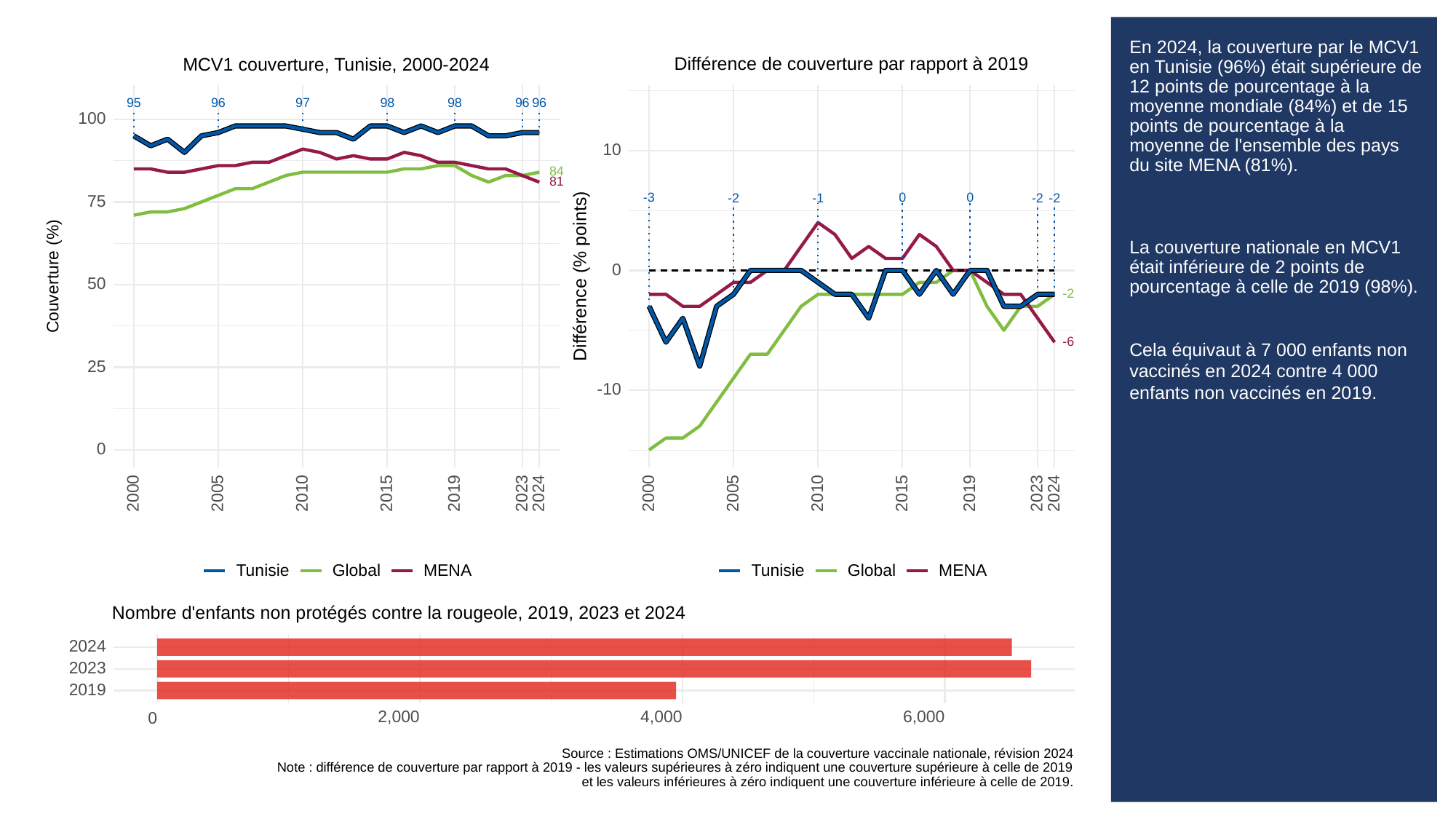

# En 2024, la couverture par le MCV1 en Tunisie (96%) était supérieure de 12 points de pourcentage à la moyenne mondiale (84%) et de 15 points de pourcentage à la moyenne de l'ensemble des pays du site MENA (81%).

La couverture nationale en MCV1 était inférieure de 2 points de pourcentage à celle de 2019 (98%).

Cela équivaut à 7 000 enfants non vaccinés en 2024 contre 4 000 enfants non vaccinés en 2019.

Différence de couverture par rapport à 2019
MCV1 couverture, Tunisie, 2000-2024

95
96
97
98
98
96
96

100

10

84
81
-3
0
0
-2
-1
-2
-2
75

0
Différence (% points)
Couverture (%)

50

-2

-6
25

-10

0

2023
2023
2000
2005
2010
2015
2019
2024
2000
2005
2010
2015
2019
2024
Global
Global
Tunisie
Tunisie
MENA
MENA

Nombre d'enfants non protégés contre la rougeole, 2019, 2023 et 2024

2024

2023

2019

2,000
4,000
6,000
0
Source : Estimations OMS/UNICEF de la couverture vaccinale nationale, révision 2024
Note : différence de couverture par rapport à 2019 - les valeurs supérieures à zéro indiquent une couverture supérieure à celle de 2019
et les valeurs inférieures à zéro indiquent une couverture inférieure à celle de 2019.